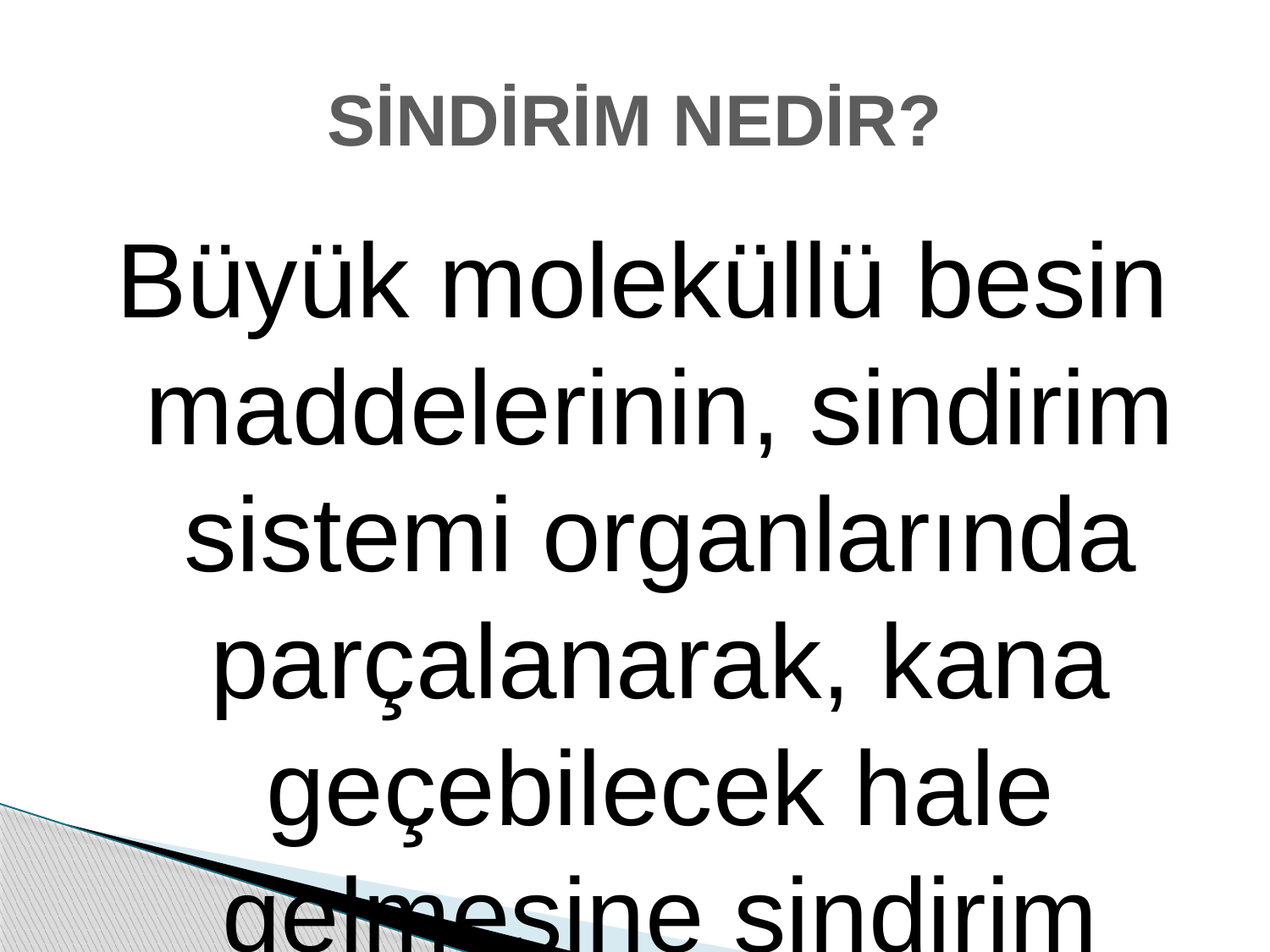

# SİNDİRİM NEDİR?
Büyük moleküllü besin maddelerinin, sindirim sistemi organlarında parçalanarak, kana geçebilecek hale gelmesine sindirim denir